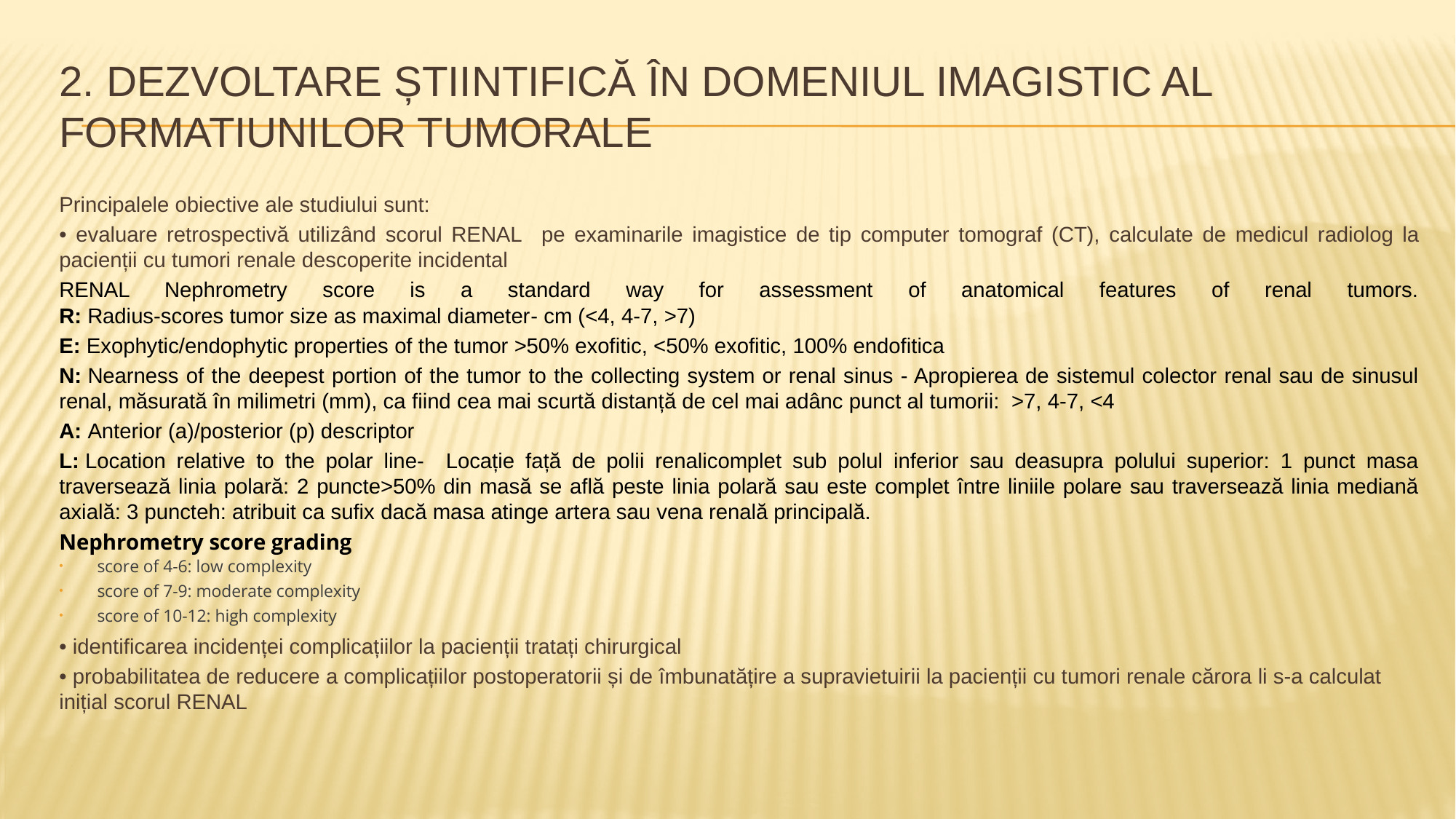

# 2. dezvoltare știintifică în domeniul imagistic al formatiunilor tumorale
Principalele obiective ale studiului sunt:
• evaluare retrospectivă utilizând scorul RENAL  pe examinarile imagistice de tip computer tomograf (CT), calculate de medicul radiolog la pacienții cu tumori renale descoperite incidental
RENAL Nephrometry score is a standard way for assessment of anatomical features of renal tumors.
R: Radius-scores tumor size as maximal diameter- cm (<4, 4-7, >7)
E: Exophytic/endophytic properties of the tumor >50% exofitic, <50% exofitic, 100% endofitica
N: Nearness of the deepest portion of the tumor to the collecting system or renal sinus - Apropierea de sistemul colector renal sau de sinusul renal, măsurată în milimetri (mm), ca fiind cea mai scurtă distanță de cel mai adânc punct al tumorii:  >7, 4-7, <4
A: Anterior (a)/posterior (p) descriptor
L: Location relative to the polar line-  Locație față de polii renalicomplet sub polul inferior sau deasupra polului superior: 1 punct masa traversează linia polară: 2 puncte>50% din masă se află peste linia polară sau este complet între liniile polare sau traversează linia mediană axială: 3 puncteh: atribuit ca sufix dacă masa atinge artera sau vena renală principală.
Nephrometry score grading
score of 4-6: low complexity
score of 7-9: moderate complexity
score of 10-12: high complexity
• identificarea incidenței complicațiilor la pacienții tratați chirurgical
• probabilitatea de reducere a complicațiilor postoperatorii și de îmbunatățire a supravietuirii la pacienții cu tumori renale cărora li s-a calculat inițial scorul RENAL